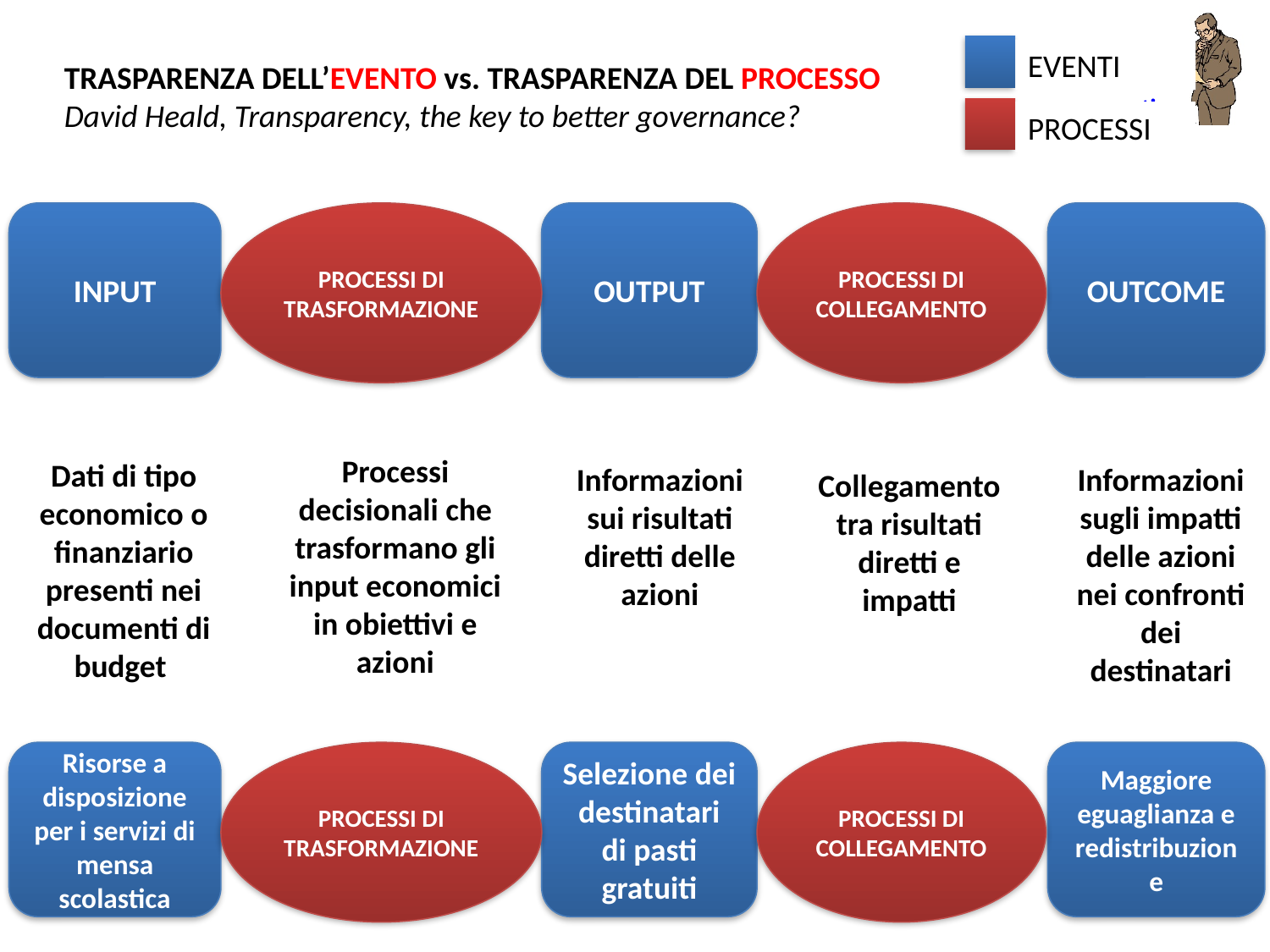

EVENTI
TRASPARENZA DELL’EVENTO vs. TRASPARENZA DEL PROCESSO
David Heald, Transparency, the key to better governance?

PROCESSI
PROCESSI DI TRASFORMAZIONE
PROCESSI DI COLLEGAMENTO
INPUT
OUTPUT
OUTCOME
Processi decisionali che trasformano gli input economici in obiettivi e azioni
Dati di tipo economico o finanziario presenti nei documenti di budget
Informazioni sui risultati diretti delle azioni
Informazioni sugli impatti delle azioni nei confronti dei destinatari
Collegamento tra risultati diretti e impatti
PROCESSI DI TRASFORMAZIONE
PROCESSI DI COLLEGAMENTO
Risorse a disposizione per i servizi di mensa scolastica
Selezione dei destinatari di pasti gratuiti
Maggiore eguaglianza e redistribuzione